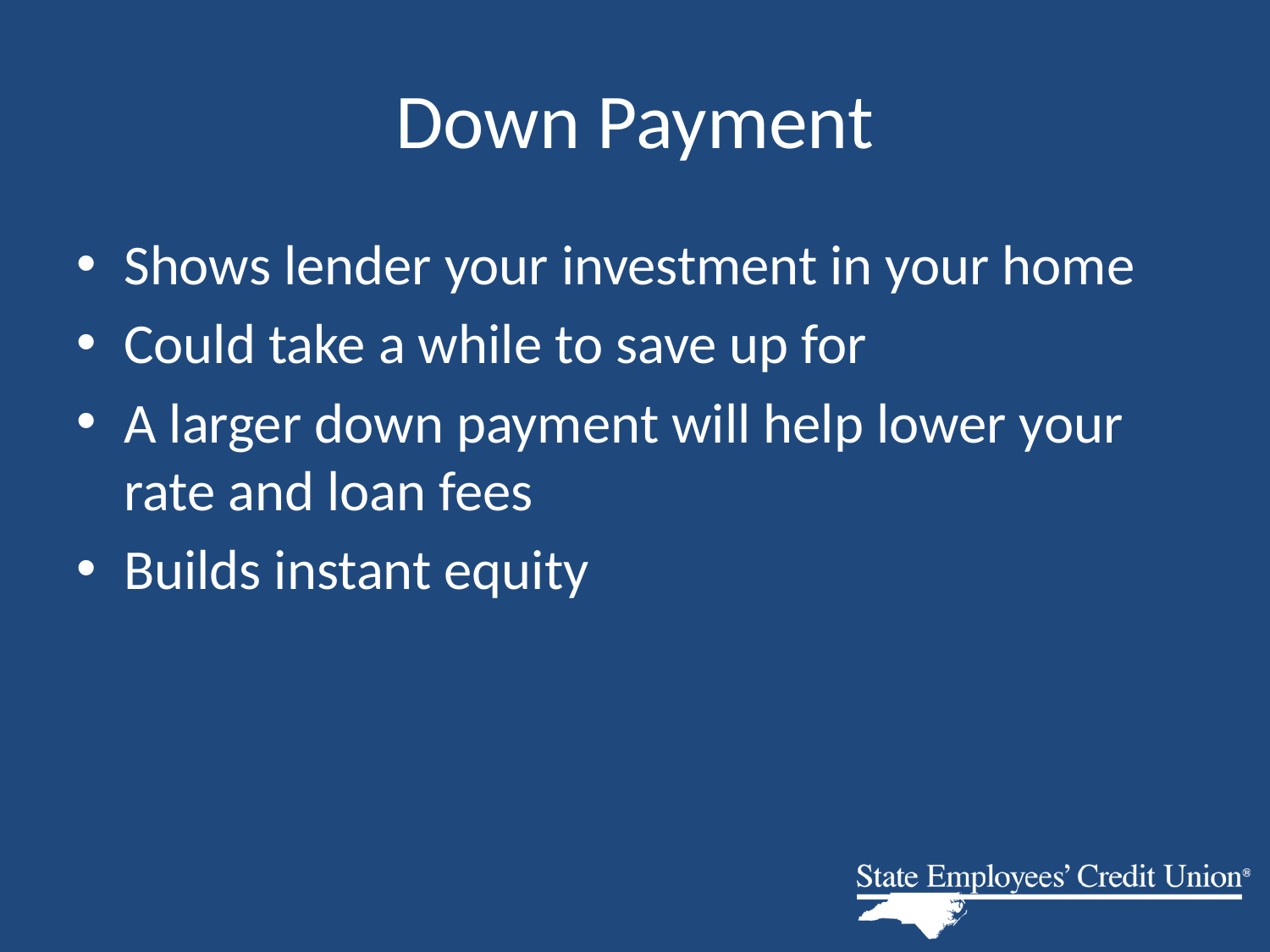

# Down Payment
Shows lender your investment in your home
Could take a while to save up for
A larger down payment will help lower your rate and loan fees
Builds instant equity